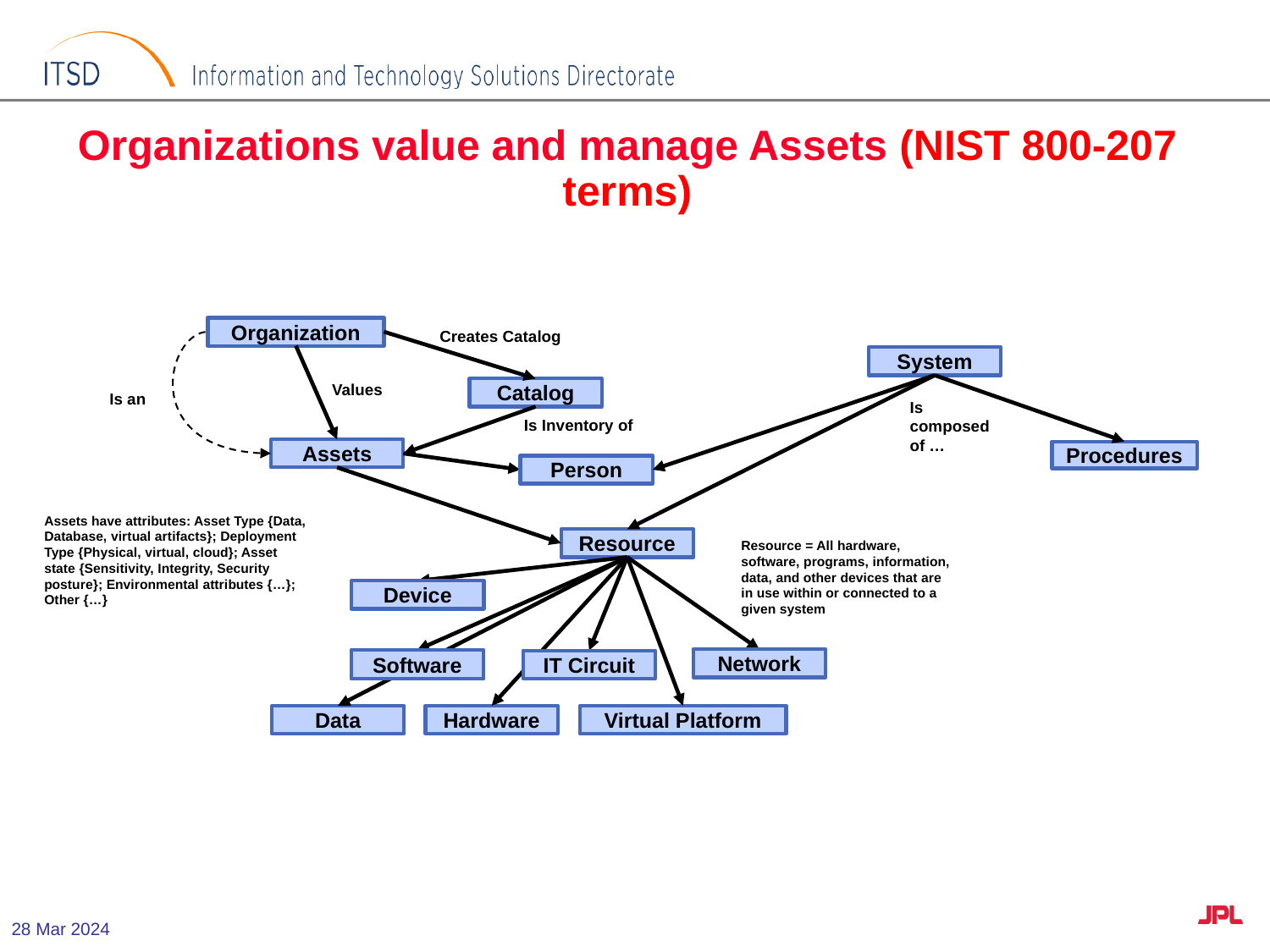

# Organizations value and manage Assets (NIST 800-207 terms)
Organization
Creates Catalog
System
Values
Catalog
Is an
Is composed of …
Is Inventory of
Assets
Procedures
Person
Assets have attributes: Asset Type {Data, Database, virtual artifacts}; Deployment Type {Physical, virtual, cloud}; Asset state {Sensitivity, Integrity, Security posture}; Environmental attributes {…}; Other {…}
Resource
Resource = All hardware, software, programs, information, data, and other devices that are in use within or connected to a given system
Device
Network
Software
IT Circuit
Data
Hardware
Virtual Platform
28 Mar 2024